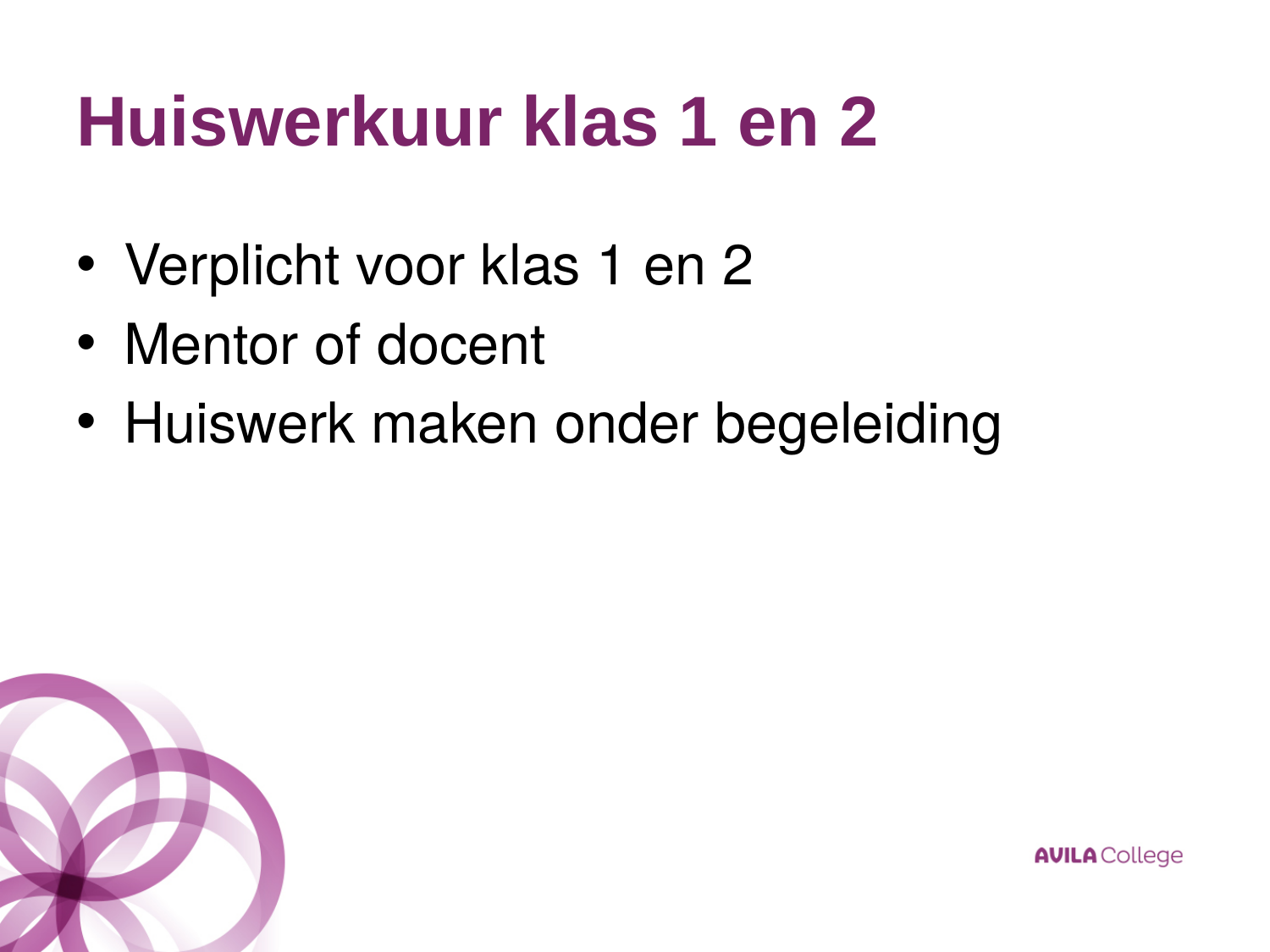

# Huiswerkuur klas 1 en 2
Verplicht voor klas 1 en 2
Mentor of docent
Huiswerk maken onder begeleiding